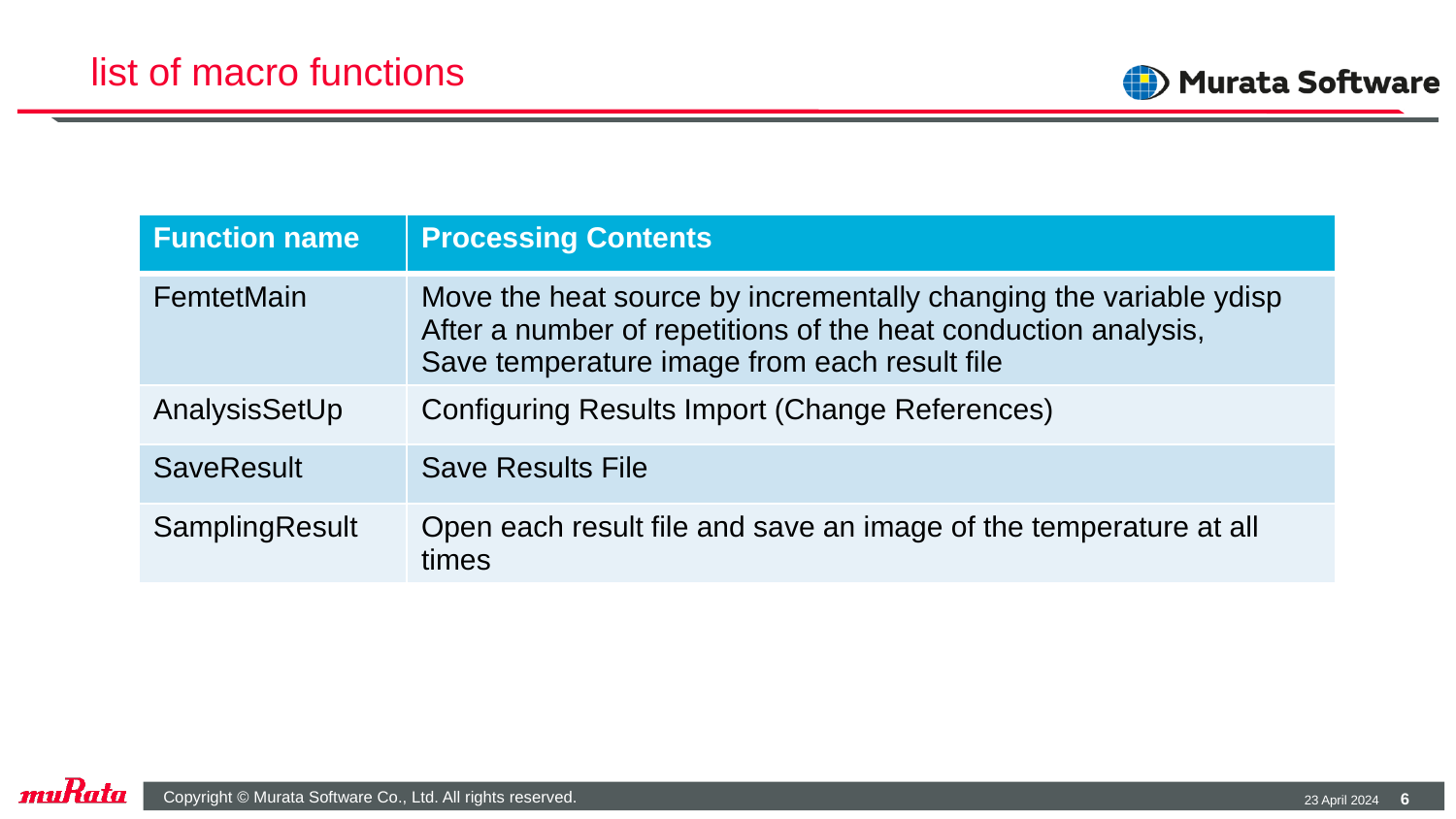

# list of macro functions
| Function name | Processing Contents |
| --- | --- |
| FemtetMain | Move the heat source by incrementally changing the variable ydisp After a number of repetitions of the heat conduction analysis, Save temperature image from each result file |
| AnalysisSetUp | Configuring Results Import (Change References) |
| SaveResult | Save Results File |
| SamplingResult | Open each result file and save an image of the temperature at all times |